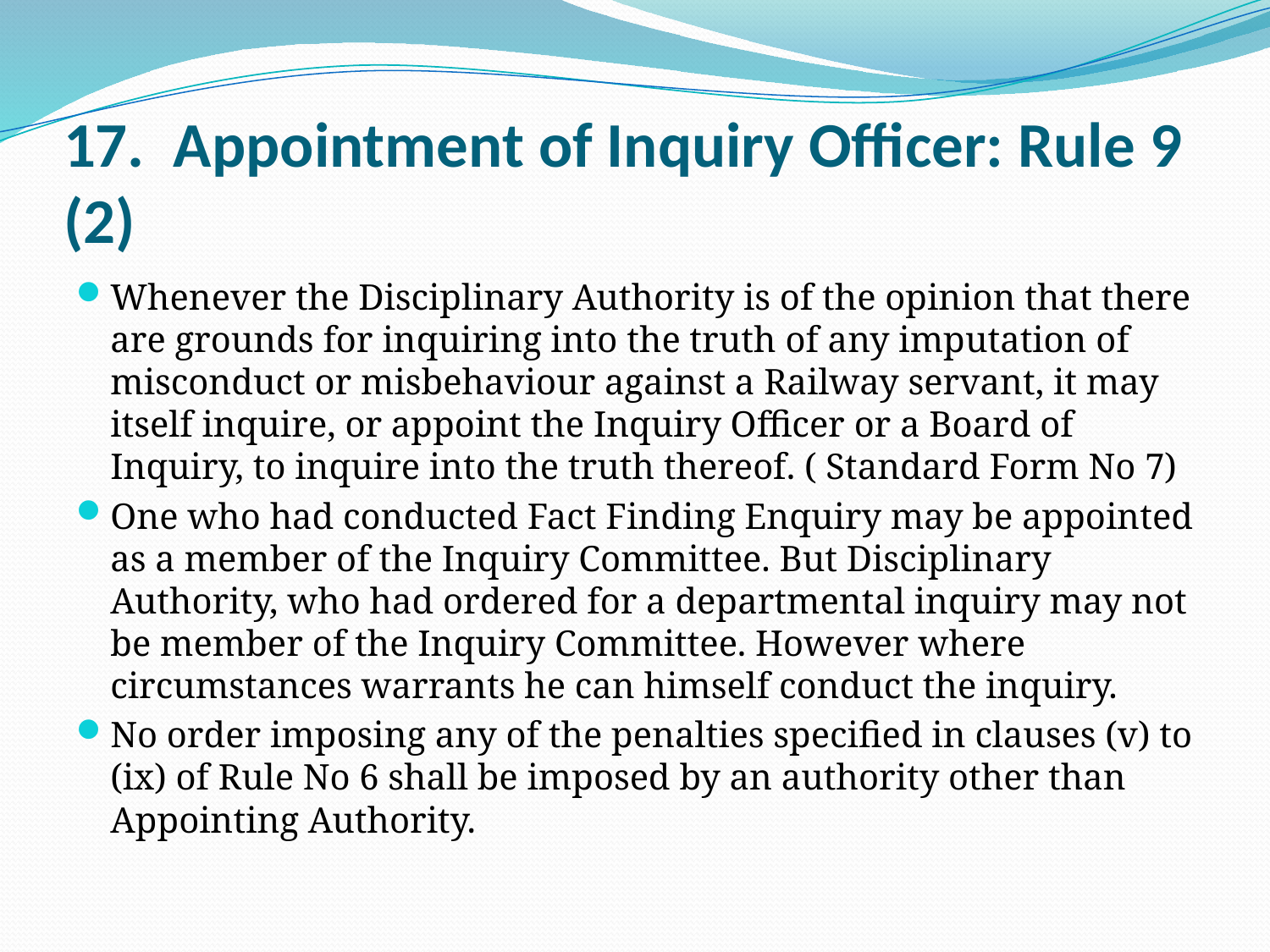

# 17.  Appointment of Inquiry Officer: Rule 9 (2)
Whenever the Disciplinary Authority is of the opinion that there are grounds for inquiring into the truth of any imputation of misconduct or misbehaviour against a Railway servant, it may itself inquire, or appoint the Inquiry Officer or a Board of Inquiry, to inquire into the truth thereof. ( Standard Form No 7)
One who had conducted Fact Finding Enquiry may be appointed as a member of the Inquiry Committee. But Disciplinary Authority, who had ordered for a departmental inquiry may not be member of the Inquiry Committee. However where circumstances warrants he can himself conduct the inquiry.
No order imposing any of the penalties specified in clauses (v) to (ix) of Rule No 6 shall be imposed by an authority other than Appointing Authority.